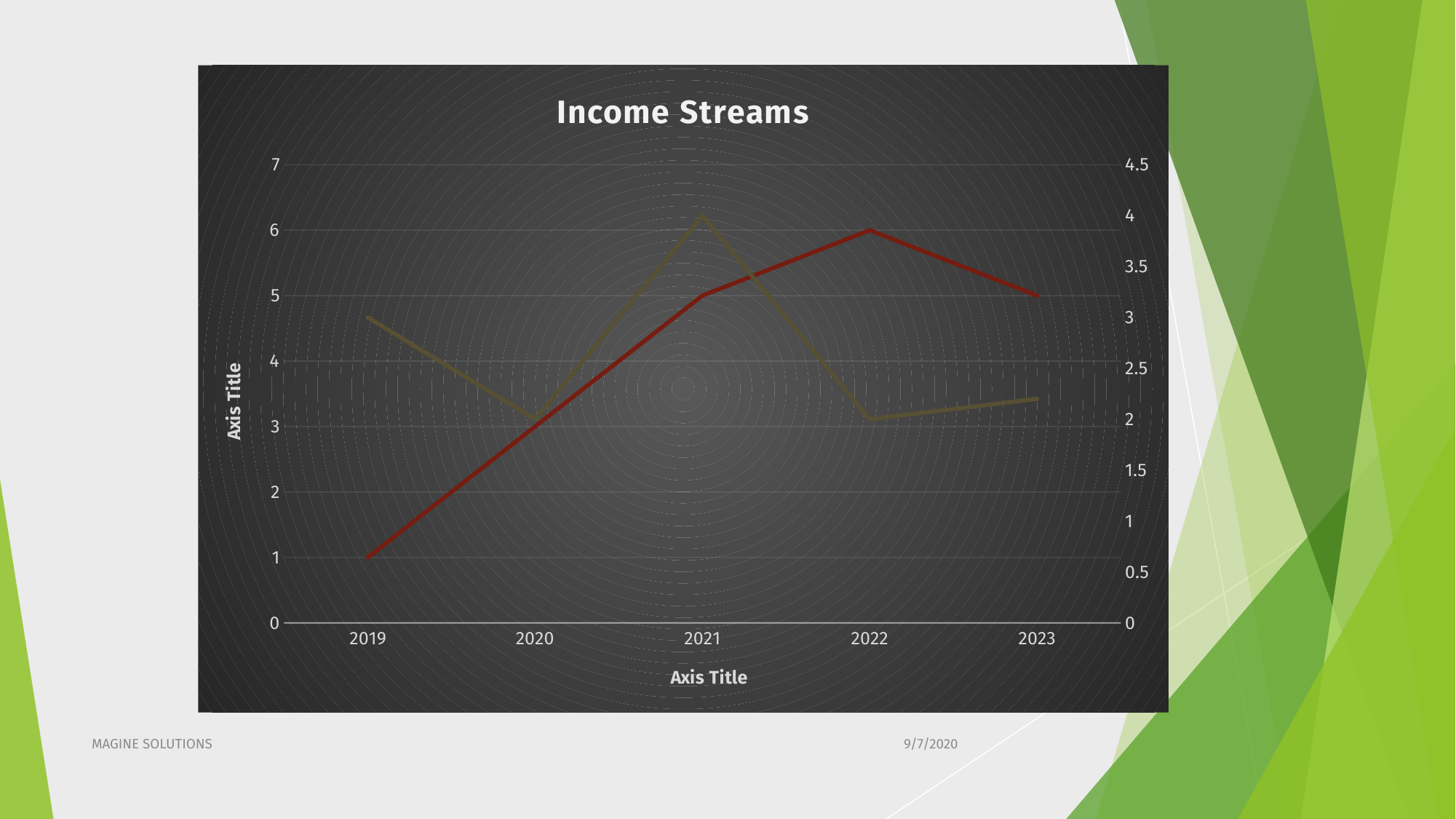

### Chart: Income Streams

| Category | Passive | Bonus |
|---|---|---|
MAGINE SOLUTIONS
9/7/2020